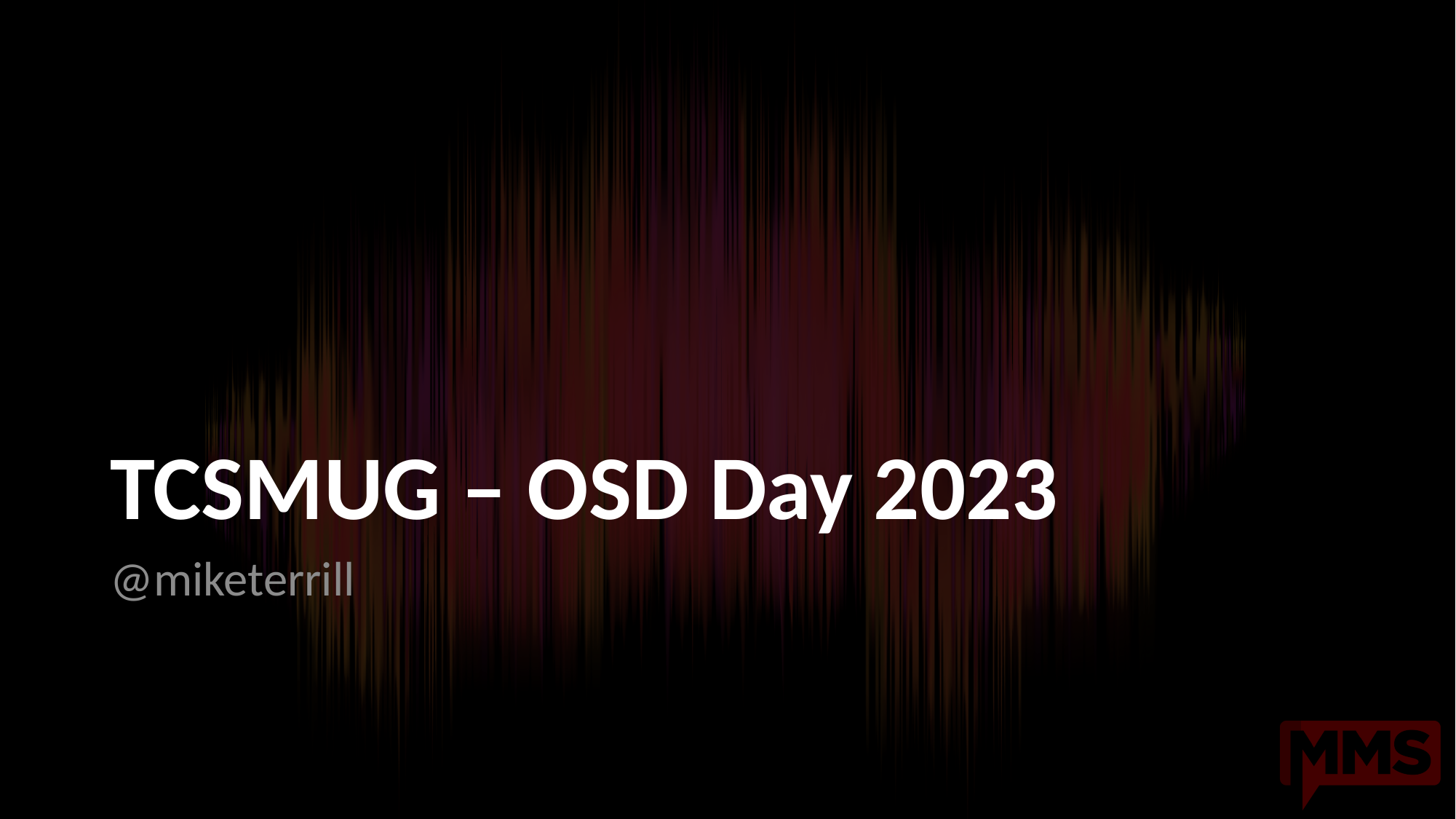

# TCSMUG – OSD Day 2023
@miketerrill